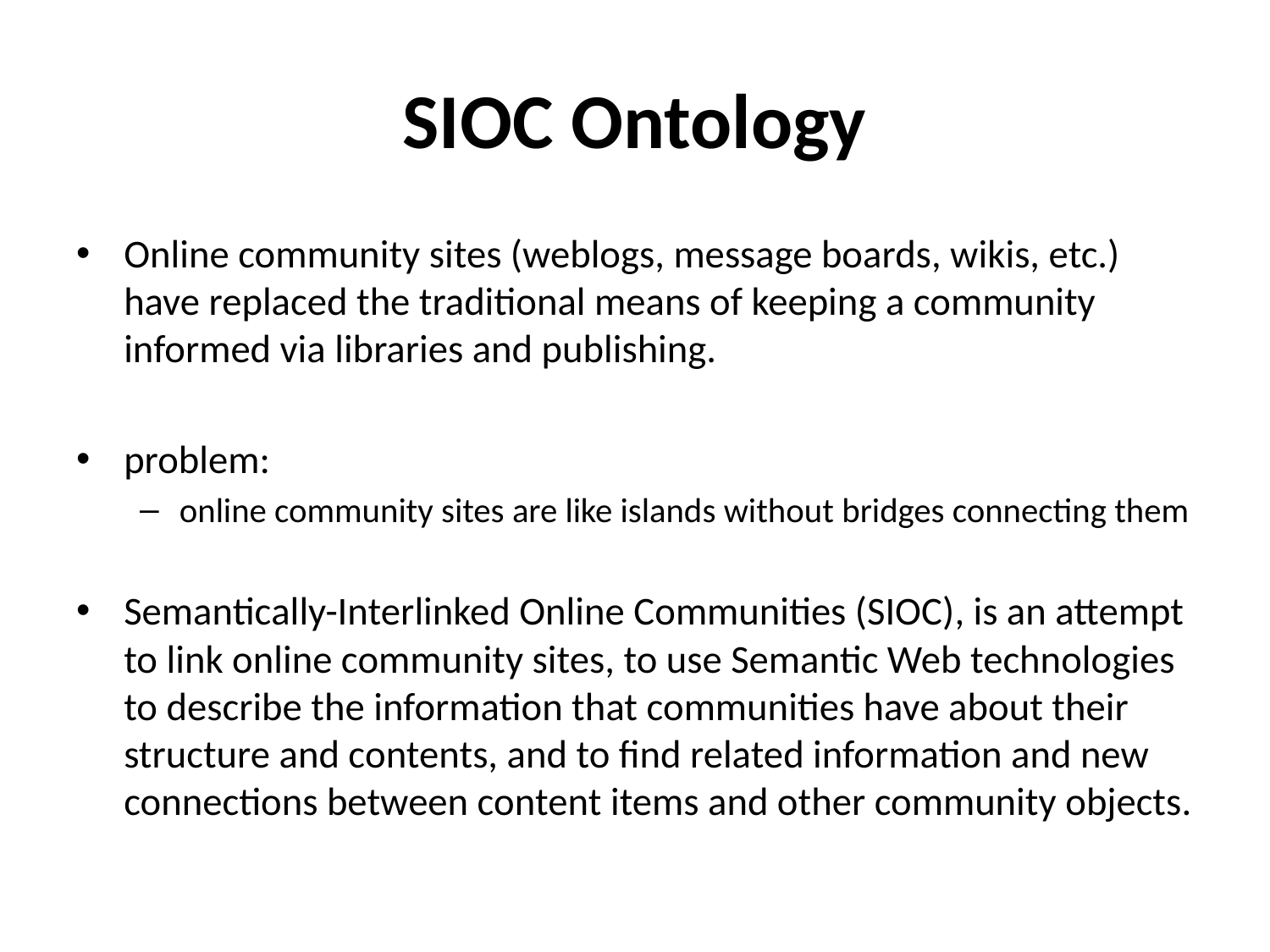

# SIOC Ontology
Online community sites (weblogs, message boards, wikis, etc.) have replaced the traditional means of keeping a community informed via libraries and publishing.

problem:
online community sites are like islands without bridges connecting them

Semantically-Interlinked Online Communities (SIOC), is an attempt to link online community sites, to use Semantic Web technologies to describe the information that communities have about their structure and contents, and to find related information and new connections between content items and other community objects.